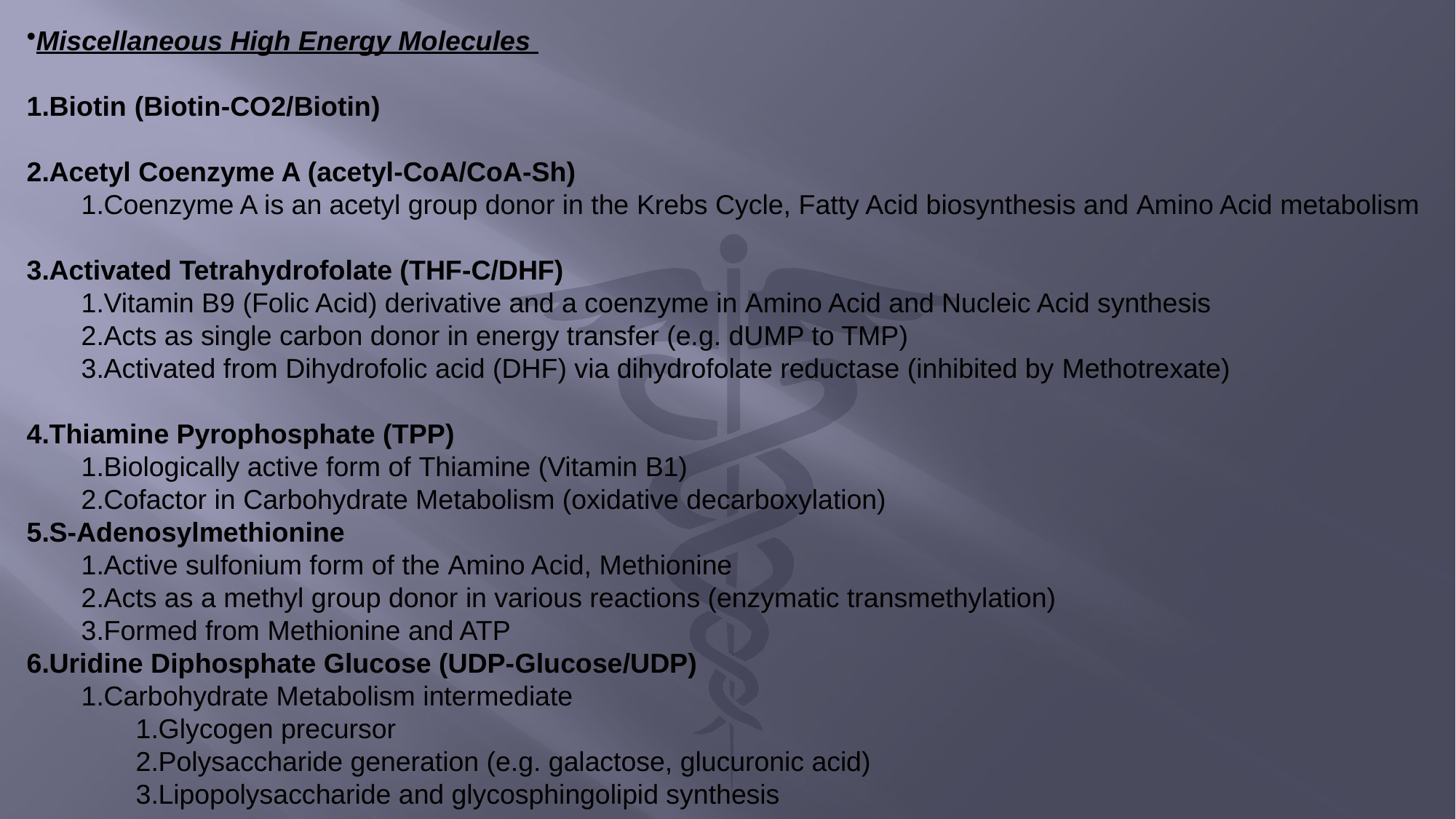

Miscellaneous High Energy Molecules

Biotin (Biotin-CO2/Biotin)

Acetyl Coenzyme A (acetyl-CoA/CoA-Sh)
Coenzyme A is an acetyl group donor in the Krebs Cycle, Fatty Acid biosynthesis and Amino Acid metabolism

Activated Tetrahydrofolate (THF-C/DHF)
Vitamin B9 (Folic Acid) derivative and a coenzyme in Amino Acid and Nucleic Acid synthesis
Acts as single carbon donor in energy transfer (e.g. dUMP to TMP)
Activated from Dihydrofolic acid (DHF) via dihydrofolate reductase (inhibited by Methotrexate)

Thiamine Pyrophosphate (TPP)
Biologically active form of Thiamine (Vitamin B1)
Cofactor in Carbohydrate Metabolism (oxidative decarboxylation)
S-Adenosylmethionine
Active sulfonium form of the Amino Acid, Methionine
Acts as a methyl group donor in various reactions (enzymatic transmethylation)
Formed from Methionine and ATP
Uridine Diphosphate Glucose (UDP-Glucose/UDP)
Carbohydrate Metabolism intermediate
Glycogen precursor
Polysaccharide generation (e.g. galactose, glucuronic acid)
Lipopolysaccharide and glycosphingolipid synthesis